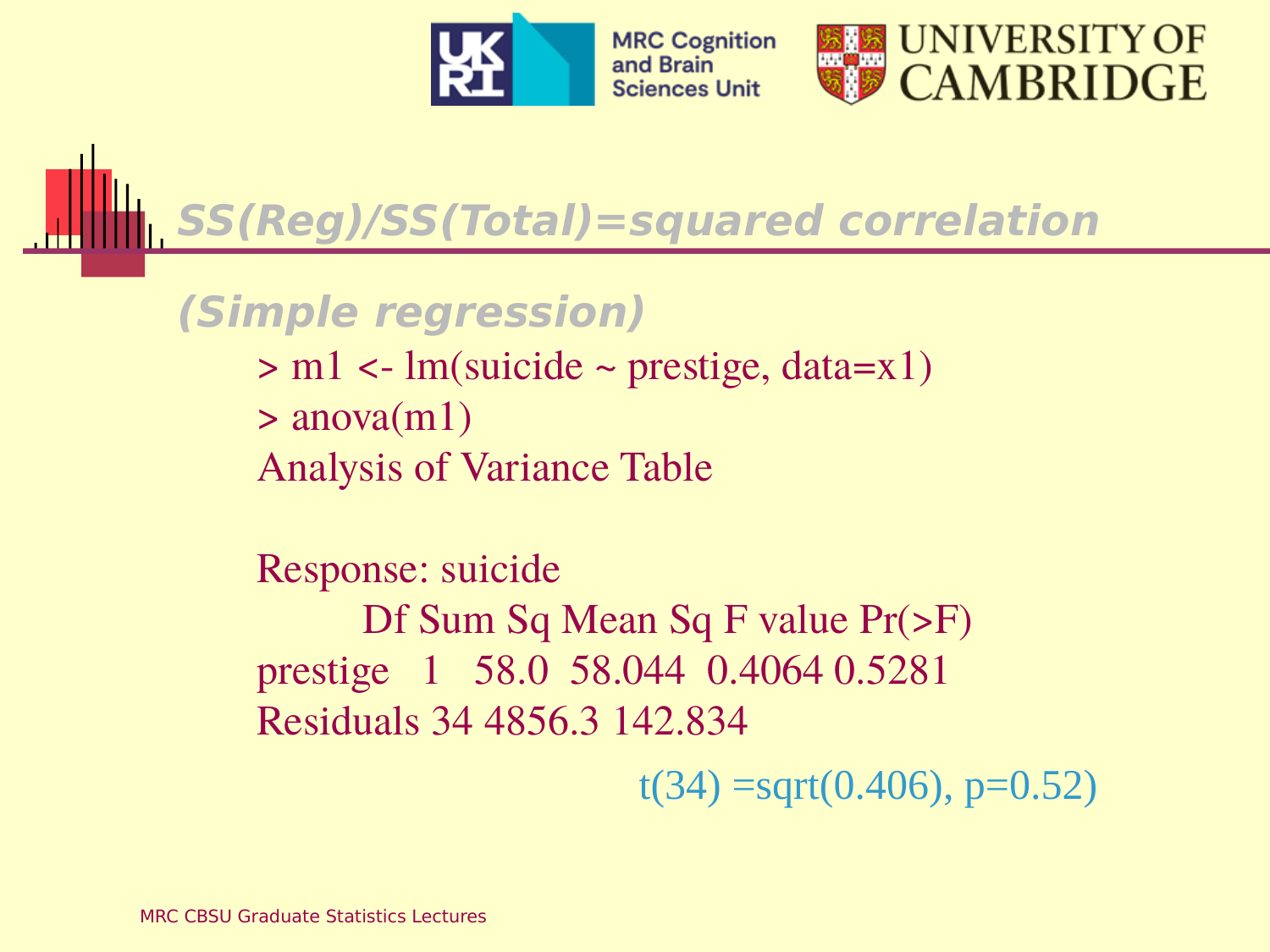

# SS(Reg)/SS(Total)=squared correlation (Simple regression)
> m1 <- lm(suicide ~ prestige, data=x1)
> anova(m1)
Analysis of Variance Table

Response: suicide
          Df Sum Sq Mean Sq F value Pr(>F)
prestige   1   58.0  58.044  0.4064 0.5281
Residuals 34 4856.3 142.834
t(34) =sqrt(0.406), p=0.52)
MRC CBSU Graduate Statistics Lectures